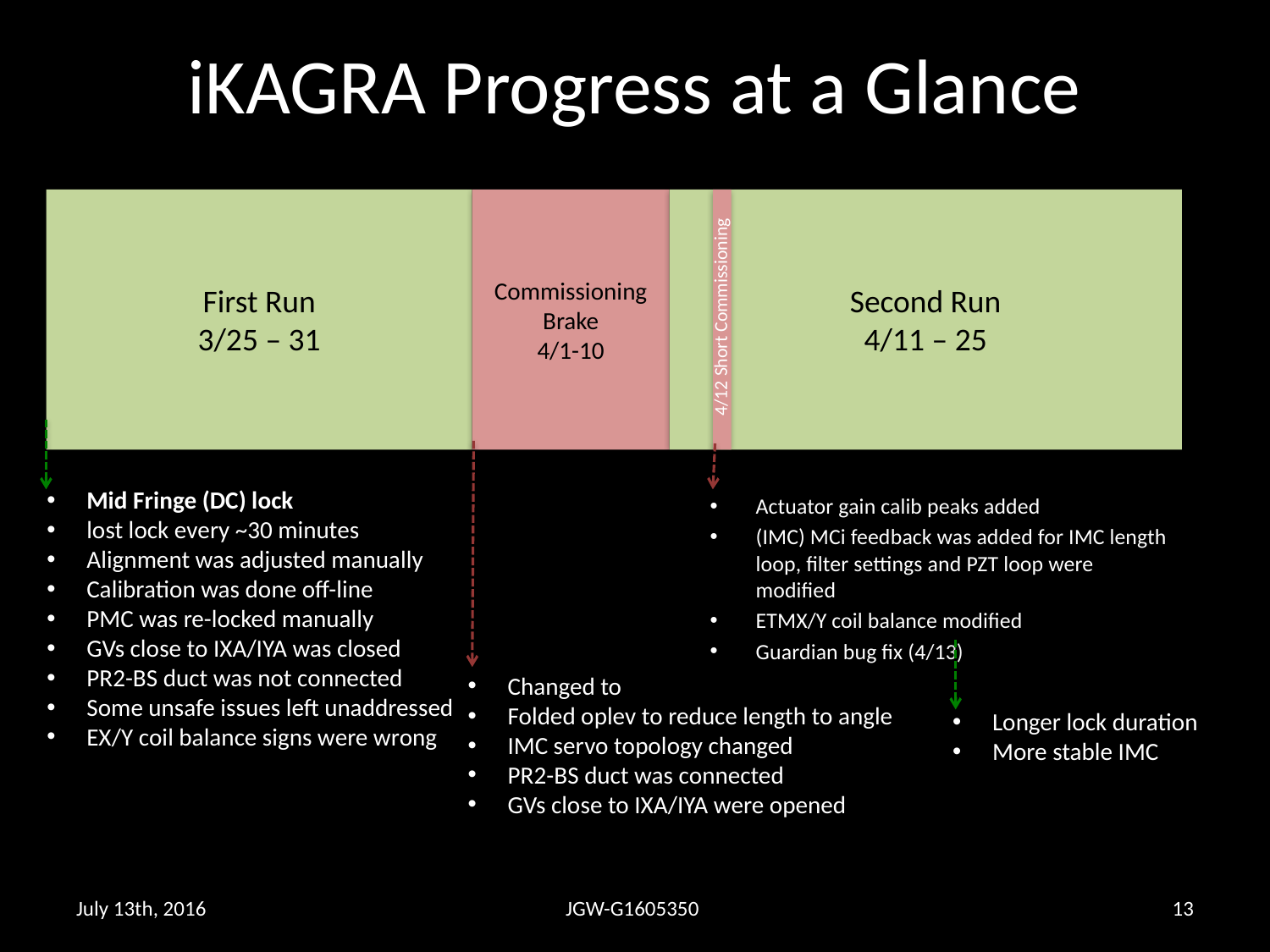

# iKAGRA Progress at a Glance
First Run
3/25 – 31
Commissioning
Brake
4/1-10
Second Run
4/11 – 25

4/12 Short Commissioning
Mid Fringe (DC) lock
lost lock every ~30 minutes
Alignment was adjusted manually
Calibration was done off-line
PMC was re-locked manually
GVs close to IXA/IYA was closed
PR2-BS duct was not connected
Some unsafe issues left unaddressed
EX/Y coil balance signs were wrong
Actuator gain calib peaks added
(IMC) MCi feedback was added for IMC length loop, filter settings and PZT loop were modified
ETMX/Y coil balance modified
Guardian bug fix (4/13)
Changed to RF lock
Folded oplev to reduce length to angle
IMC servo topology changed
PR2-BS duct was connected
GVs close to IXA/IYA were opened
Longer lock duration
More stable IMC
July 13th, 2016
JGW-G1605350
13